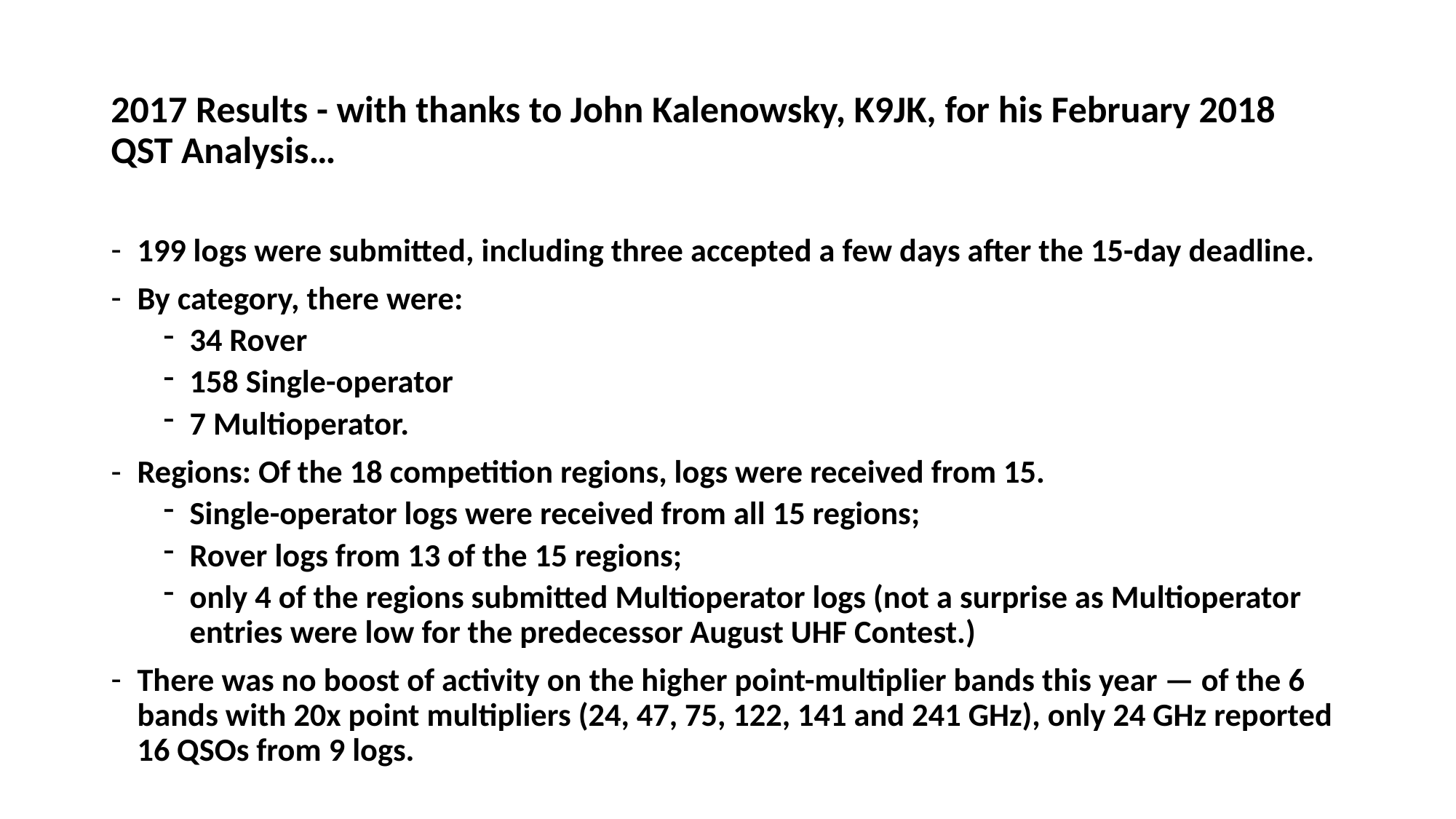

2017 Results - with thanks to John Kalenowsky, K9JK, for his February 2018 QST Analysis…

199 logs were submitted, including three accepted a few days after the 15-day deadline.
By category, there were:
34 Rover
158 Single-operator
7 Multioperator.
Regions: Of the 18 competition regions, logs were received from 15.
Single-operator logs were received from all 15 regions;
Rover logs from 13 of the 15 regions;
only 4 of the regions submitted Multioperator logs (not a surprise as Multioperator entries were low for the predecessor August UHF Contest.)
There was no boost of activity on the higher point-multiplier bands this year — of the 6 bands with 20x point multipliers (24, 47, 75, 122, 141 and 241 GHz), only 24 GHz reported 16 QSOs from 9 logs.